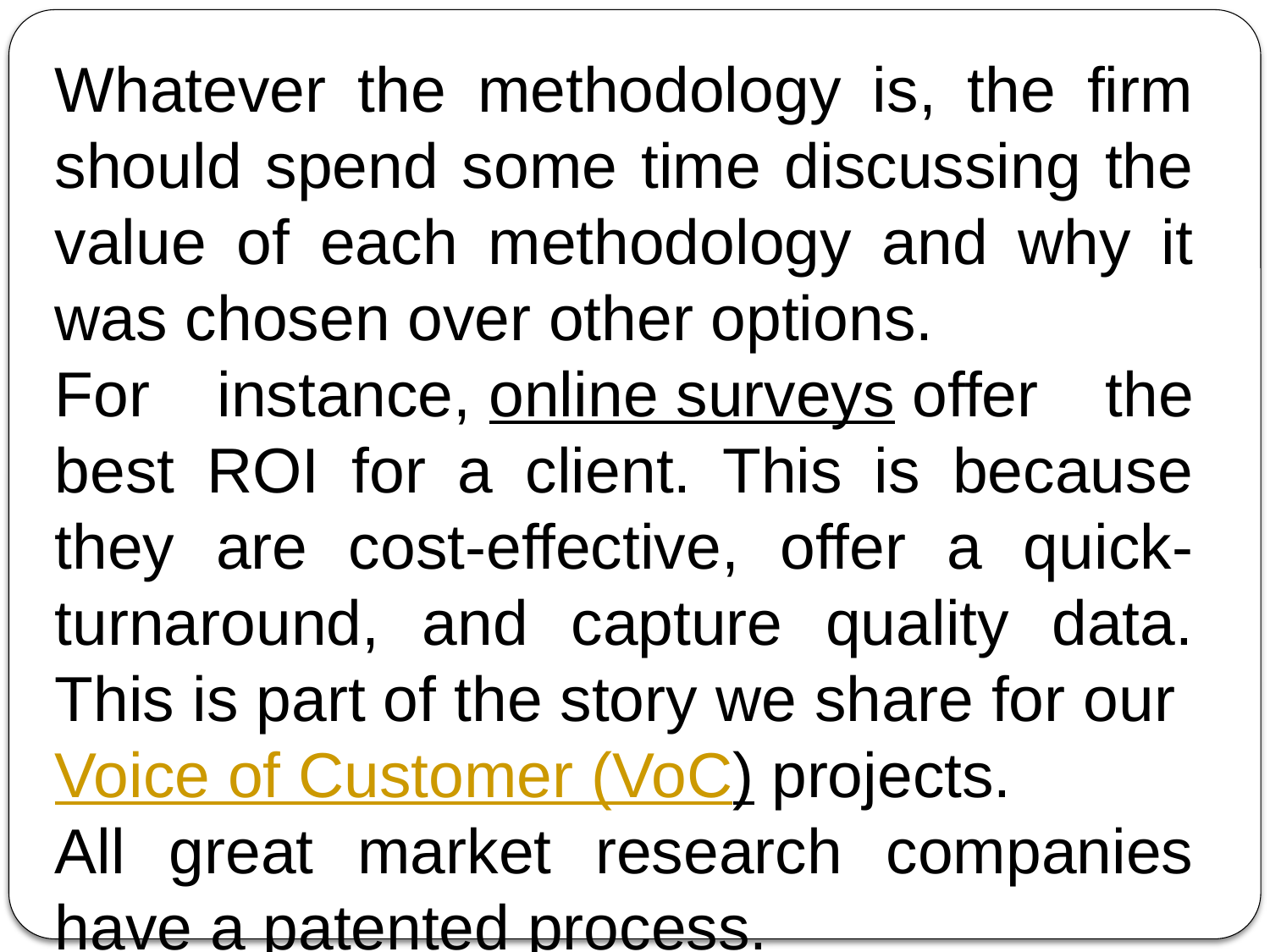

Whatever the methodology is, the firm should spend some time discussing the value of each methodology and why it was chosen over other options.
For instance, online surveys offer the best ROI for a client. This is because they are cost-effective, offer a quick-turnaround, and capture quality data. This is part of the story we share for our Voice of Customer (VoC) projects.
All great market research companies have a patented process.